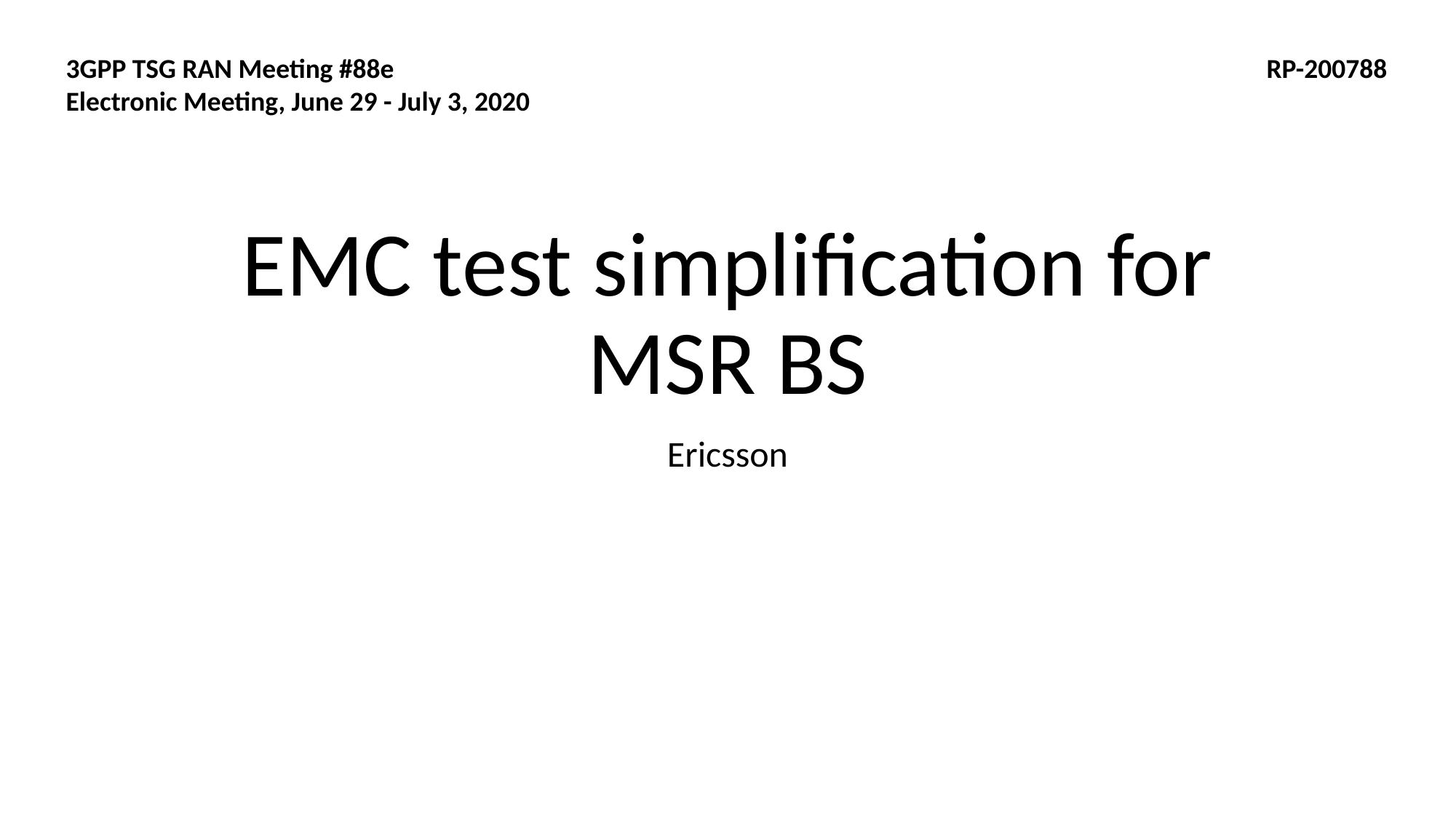

3GPP TSG RAN Meeting #88e								RP-200788
Electronic Meeting, June 29 - July 3, 2020
# EMC test simplification for MSR BS
Ericsson